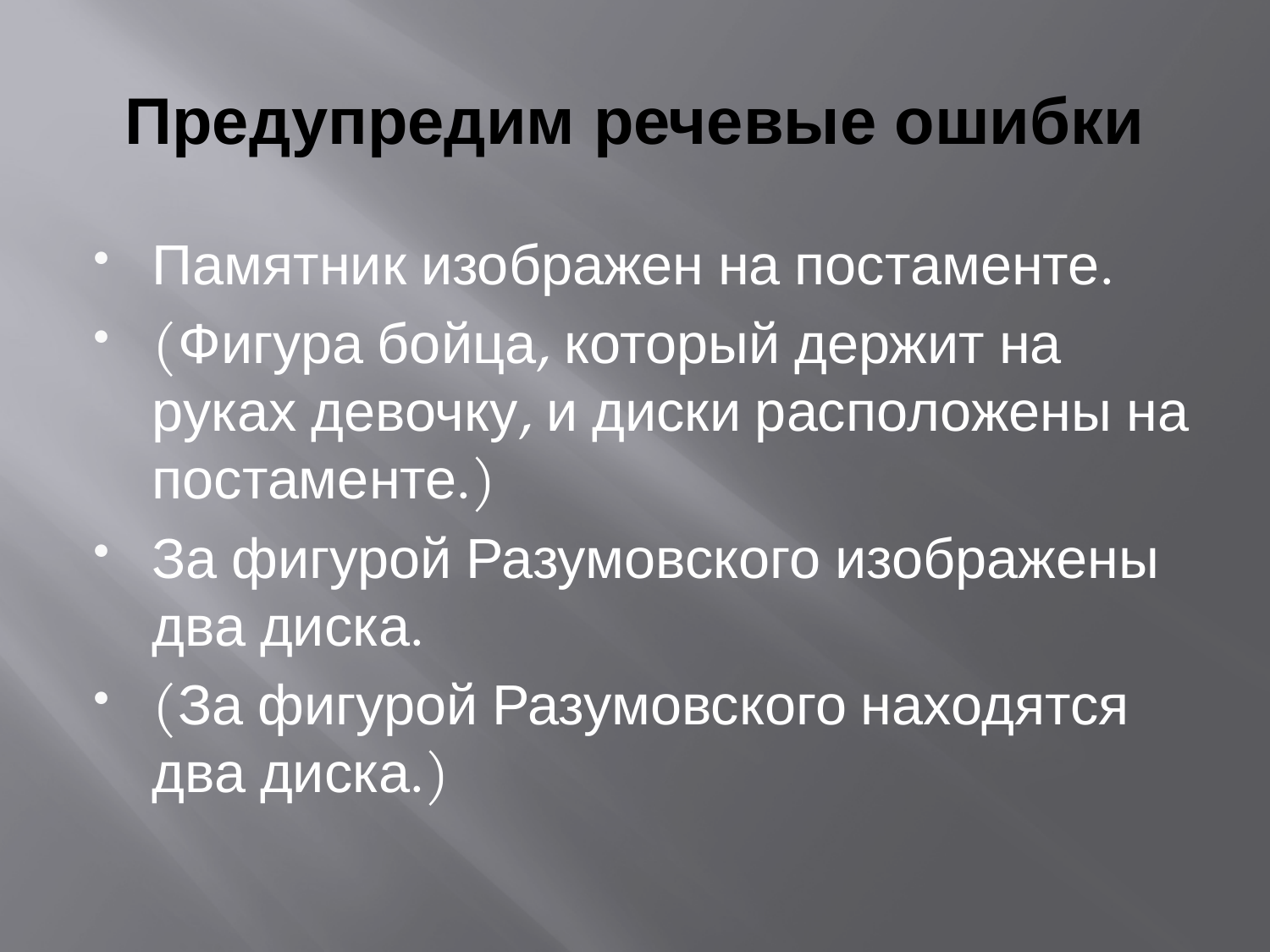

# Предупредим речевые ошибки
Памятник изображен на постаменте.
(Фигура бойца, который держит на руках девочку, и диски расположены на постаменте.)
За фигурой Разумовского изображены два диска.
(За фигурой Разумовского находятся два диска.)